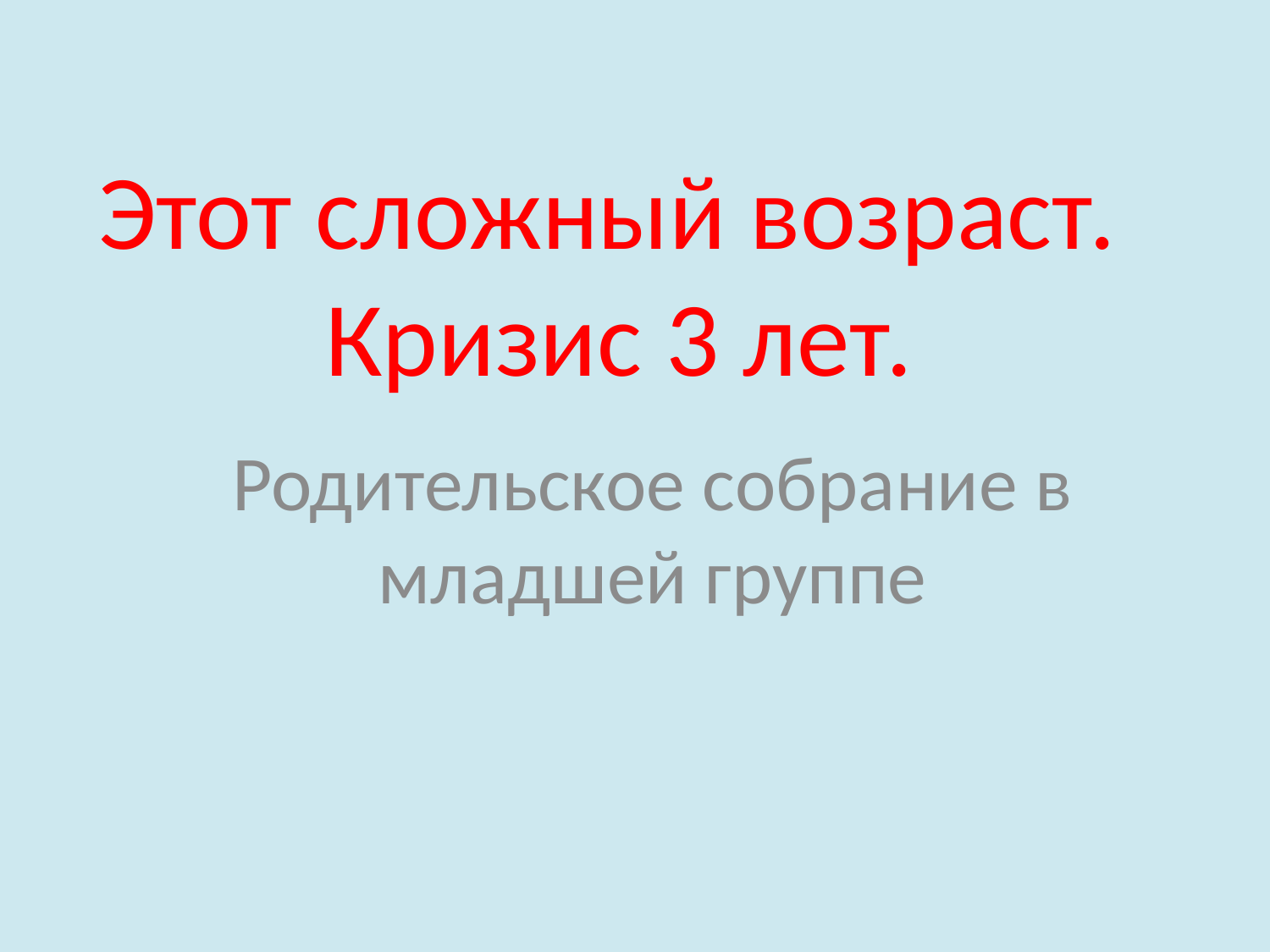

# Этот сложный возраст. Кризис 3 лет.
Родительское собрание в младшей группе